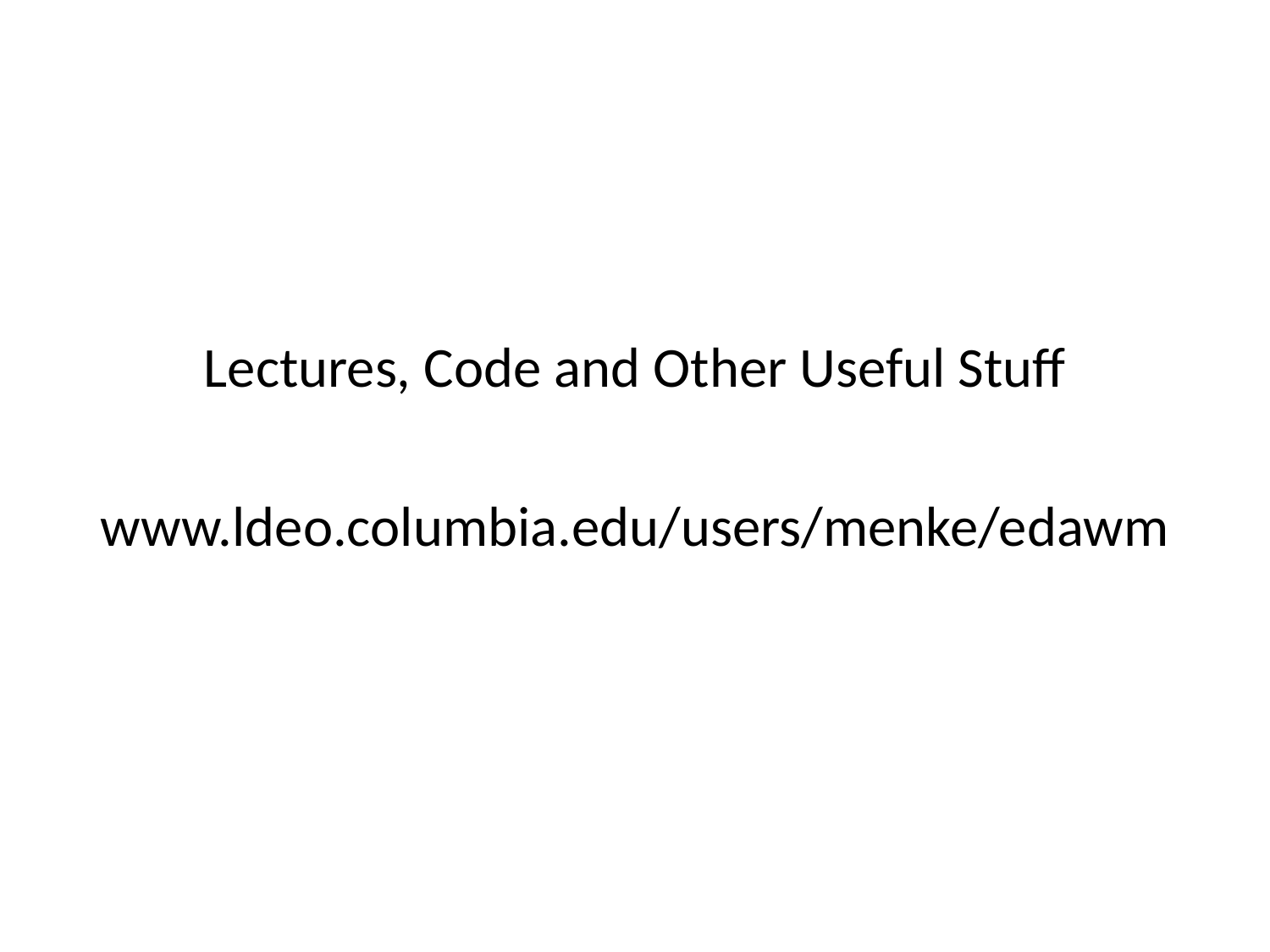

Lectures, Code and Other Useful Stuff
# www.ldeo.columbia.edu/users/menke/edawm